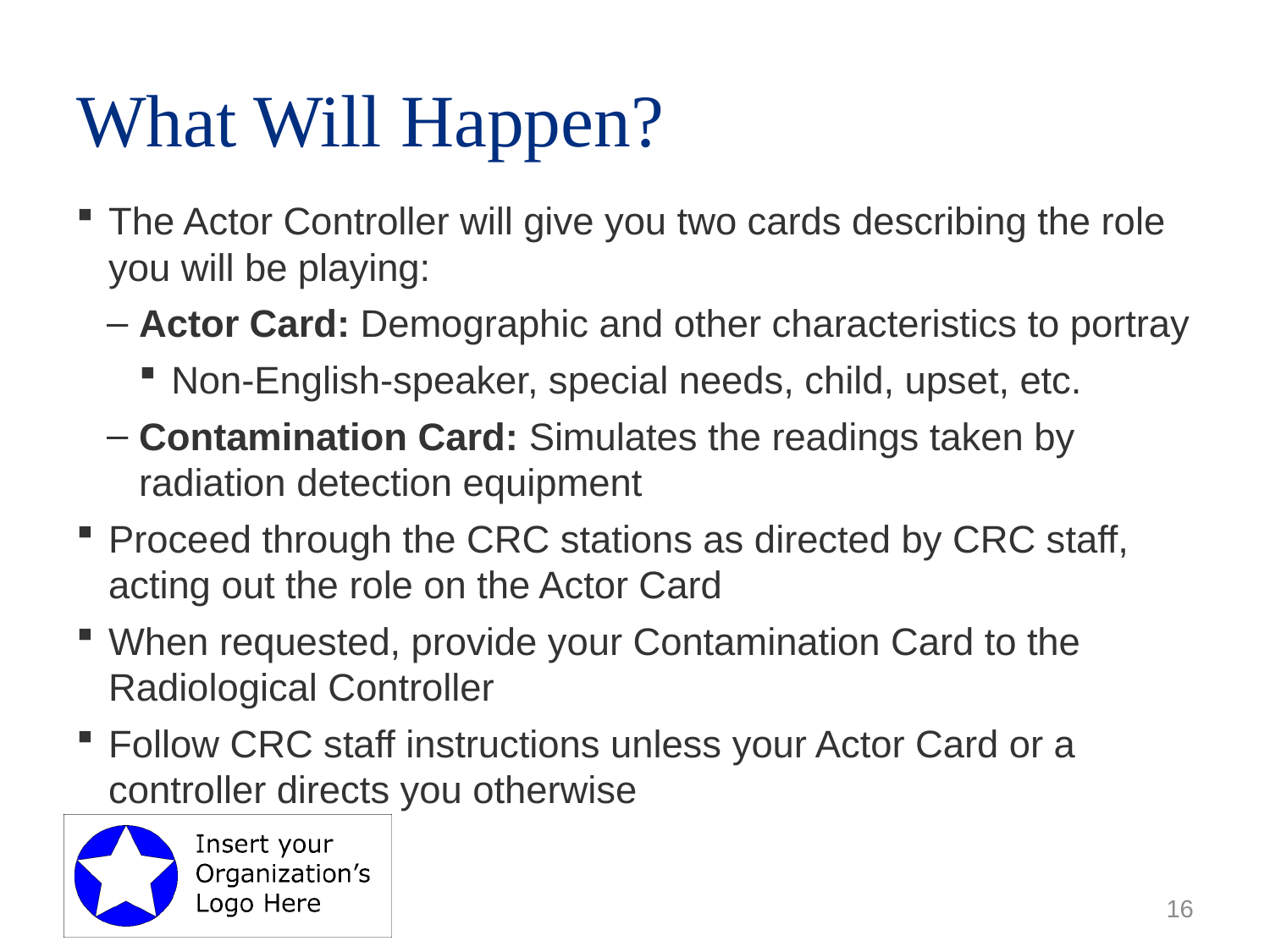

# What Will Happen?
The Actor Controller will give you two cards describing the role you will be playing:
Actor Card: Demographic and other characteristics to portray
Non-English-speaker, special needs, child, upset, etc.
Contamination Card: Simulates the readings taken by radiation detection equipment
Proceed through the CRC stations as directed by CRC staff, acting out the role on the Actor Card
When requested, provide your Contamination Card to the Radiological Controller
Follow CRC staff instructions unless your Actor Card or a controller directs you otherwise
16